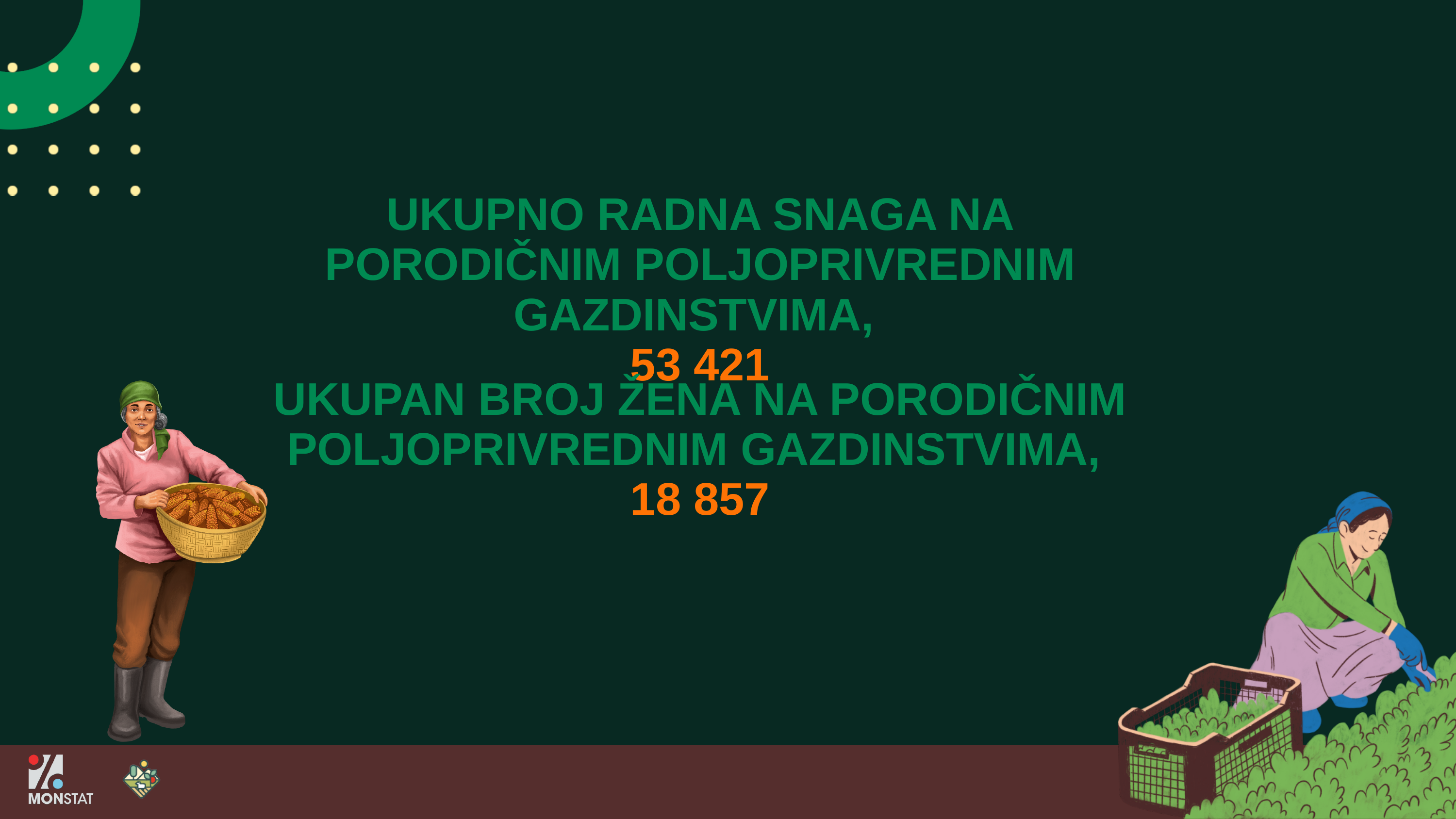

UKUPNO RADNA SNAGA NA PORODIČNIM POLJOPRIVREDNIM GAZDINSTVIMA,
53 421
UKUPAN BROJ ŽENA NA PORODIČNIM POLJOPRIVREDNIM GAZDINSTVIMA,
18 857